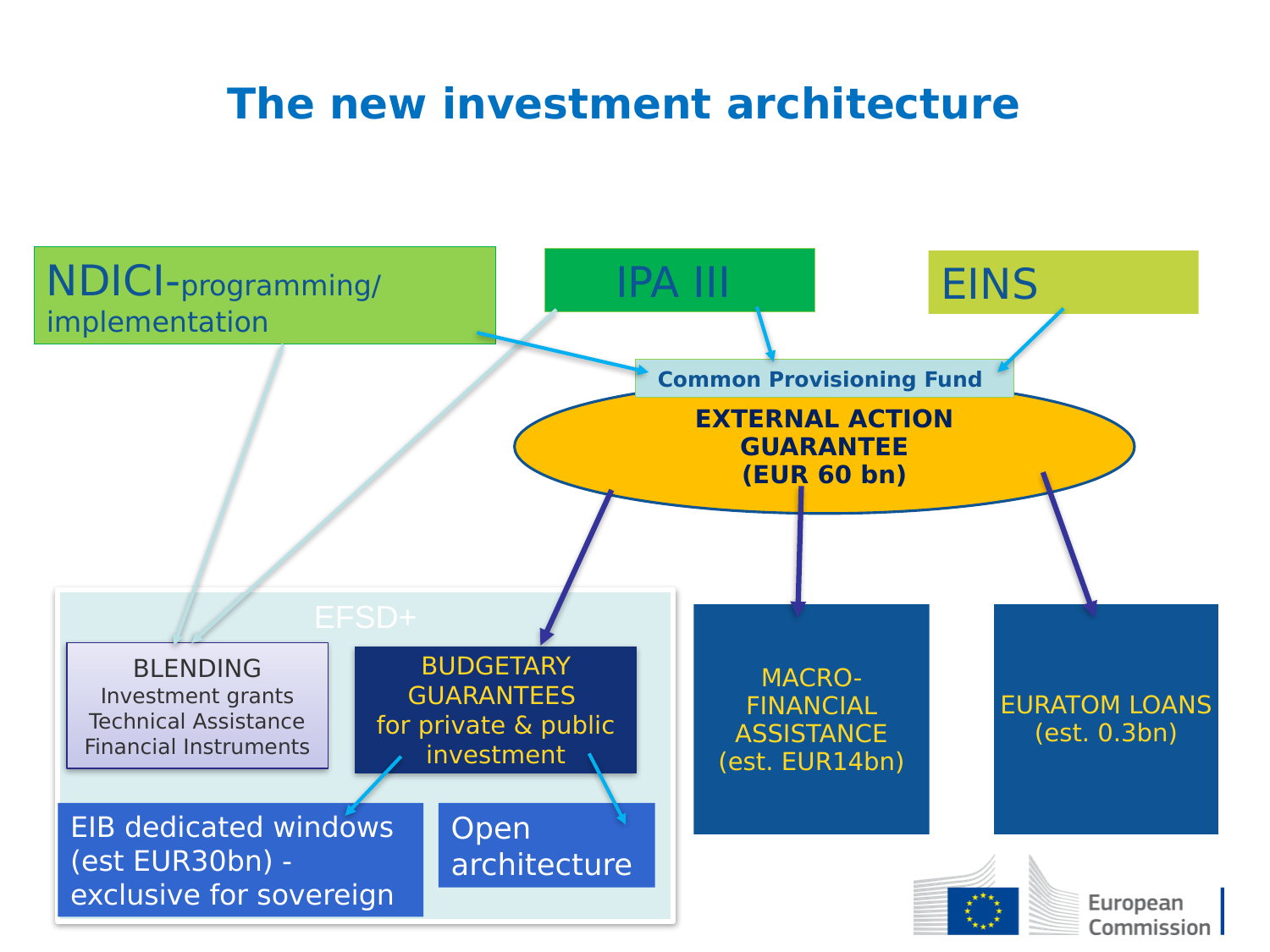

The new investment architecture
NDICI-programming/implementation
IPA III
EINS
Common Provisioning Fund

EXTERNAL ACTION GUARANTEE
(EUR 60 bn)

EFSD+

MACRO-FINANCIAL ASSISTANCE
(est. EUR14bn)

EURATOM LOANS
(est. 0.3bn)
BLENDING
Investment grants
Technical Assistance
Financial Instruments
BUDGETARY GUARANTEES
for private & public investment
EIB dedicated windows (est EUR30bn) - exclusive for sovereign
Open architecture